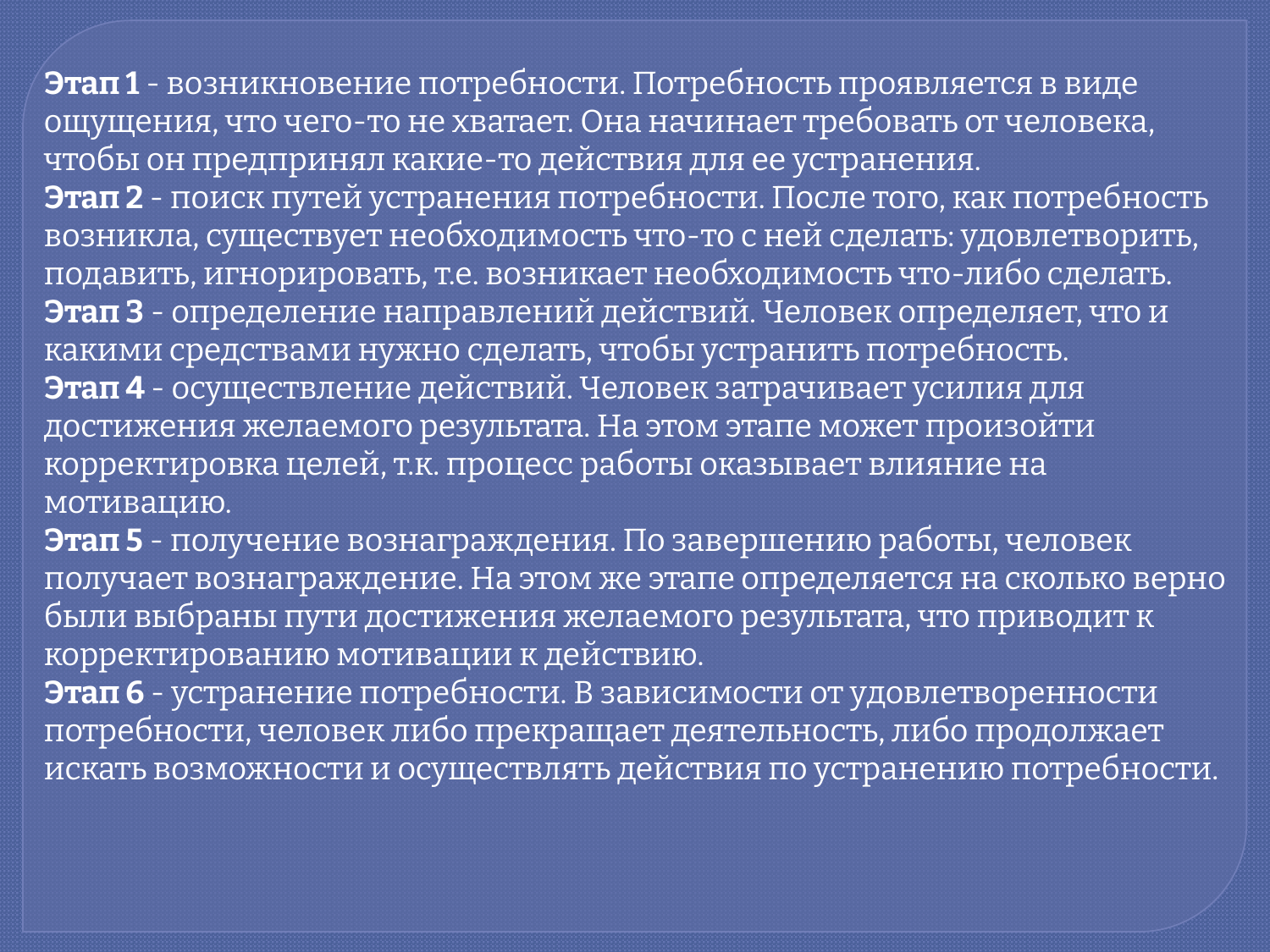

Этап 1 - возникновение потребности. Потребность проявляется в виде ощущения, что чего-то не хватает. Она начинает требовать от человека, чтобы он предпринял какие-то действия для ее устранения.
Этап 2 - поиск путей устранения потребности. После того, как потребность возникла, существует необходимость что-то с ней сделать: удовлетворить, подавить, игнорировать, т.е. возникает необходимость что-либо сделать.
Этап 3 - определение направлений действий. Человек определяет, что и какими средствами нужно сделать, чтобы устранить потребность.
Этап 4 - осуществление действий. Человек затрачивает усилия для достижения желаемого результата. На этом этапе может произойти корректировка целей, т.к. процесс работы оказывает влияние на мотивацию.
Этап 5 - получение вознаграждения. По завершению работы, человек получает вознаграждение. На этом же этапе определяется на сколько верно были выбраны пути достижения желаемого результата, что приводит к корректированию мотивации к действию.
Этап 6 - устранение потребности. В зависимости от удовлетворенности потребности, человек либо прекращает деятельность, либо продолжает искать возможности и осуществлять действия по устранению потребности.